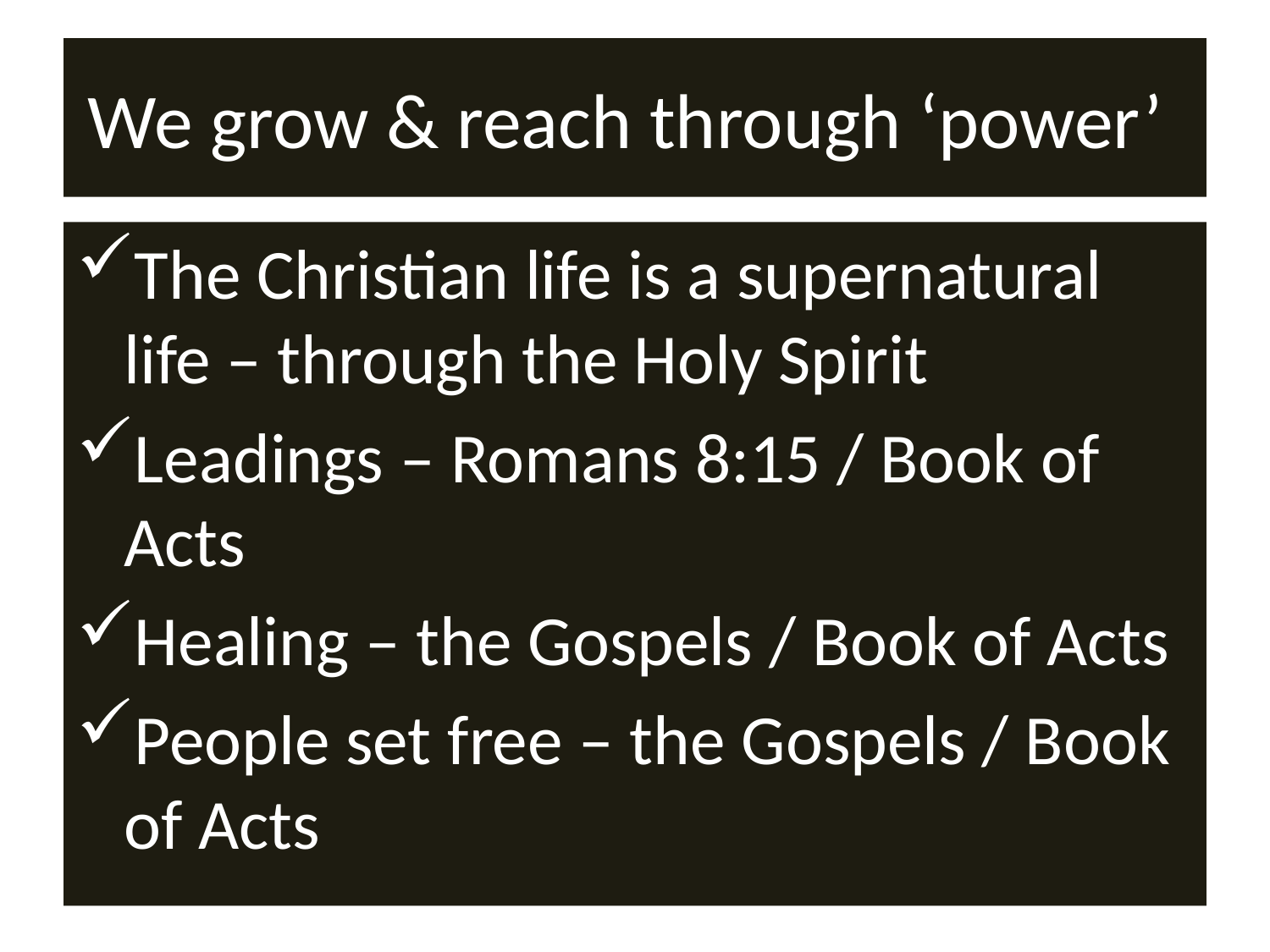

# We grow & reach through ‘power’
The Christian life is a supernatural life – through the Holy Spirit
Leadings – Romans 8:15 / Book of Acts
Healing – the Gospels / Book of Acts
People set free – the Gospels / Book of Acts